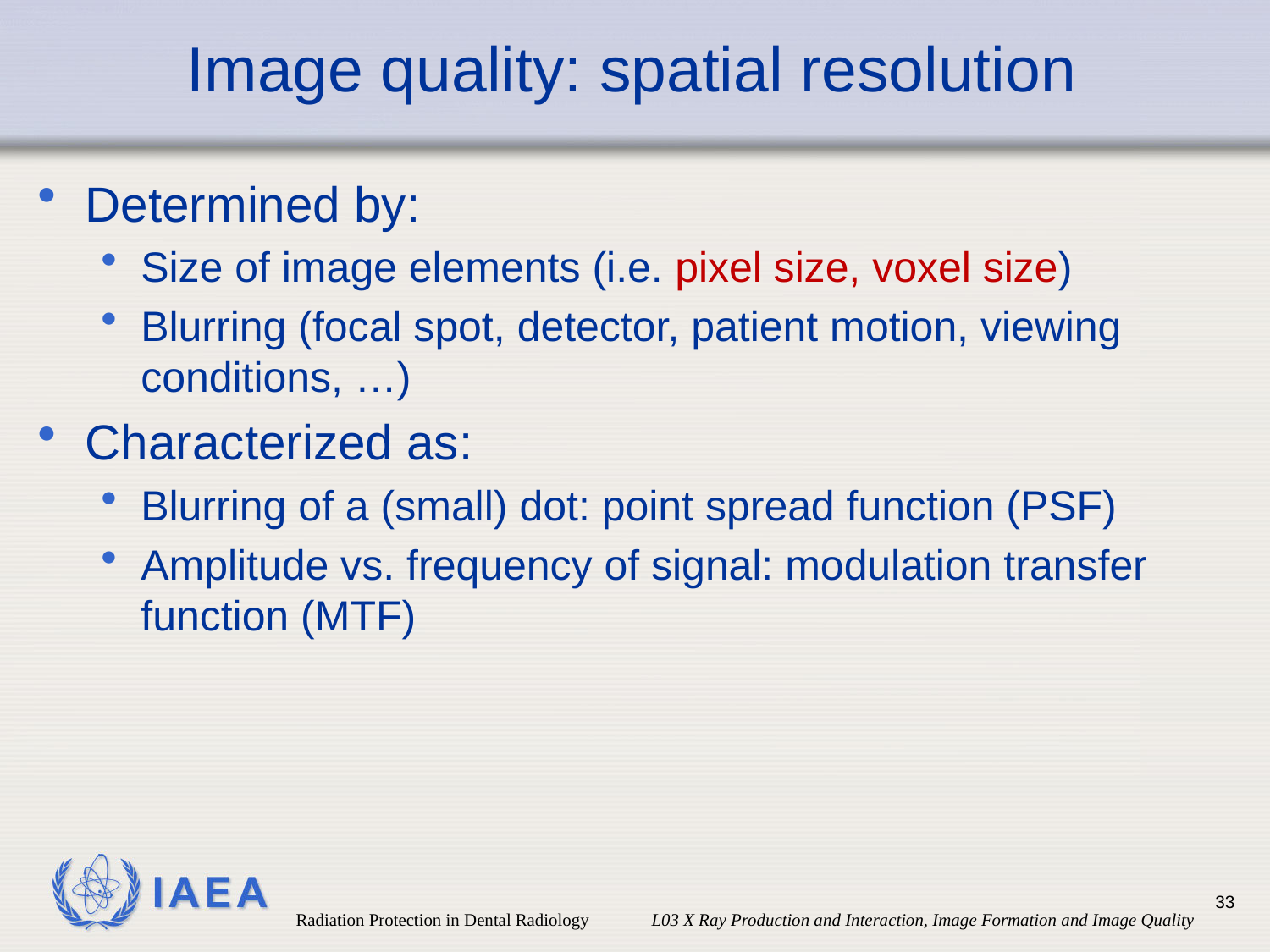

# Image quality: spatial resolution
Determined by:
Size of image elements (i.e. pixel size, voxel size)
Blurring (focal spot, detector, patient motion, viewing conditions, …)
Characterized as:
Blurring of a (small) dot: point spread function (PSF)
Amplitude vs. frequency of signal: modulation transfer function (MTF)

33
Radiation Protection in Dental Radiology              L03 X Ray Production and Interaction, Image Formation and Image Quality